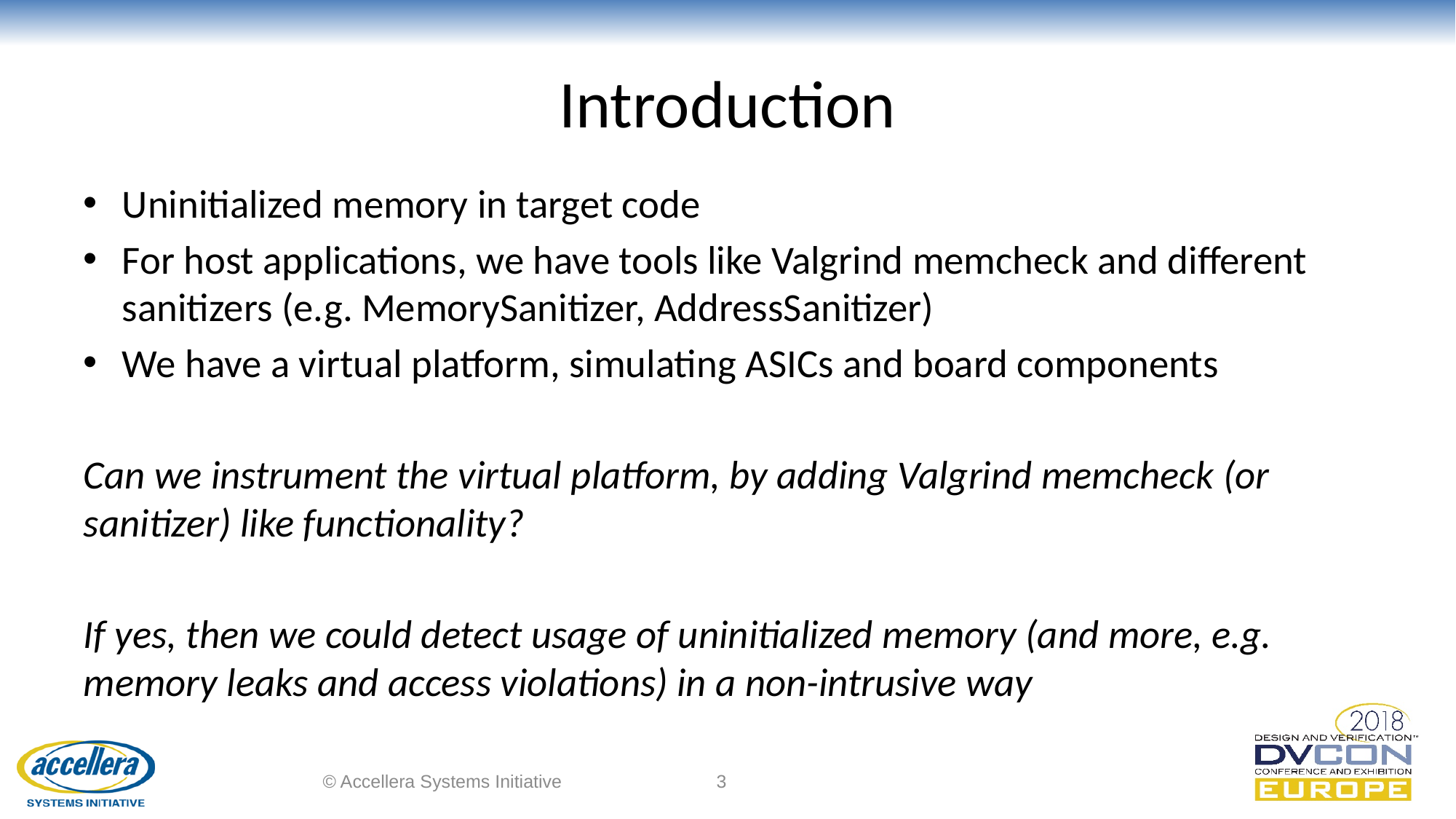

# Introduction
Uninitialized memory in target code
For host applications, we have tools like Valgrind memcheck and different sanitizers (e.g. MemorySanitizer, AddressSanitizer)
We have a virtual platform, simulating ASICs and board components

Can we instrument the virtual platform, by adding Valgrind memcheck (or sanitizer) like functionality?

If yes, then we could detect usage of uninitialized memory (and more, e.g. memory leaks and access violations) in a non-intrusive way

© Accellera Systems Initiative
3